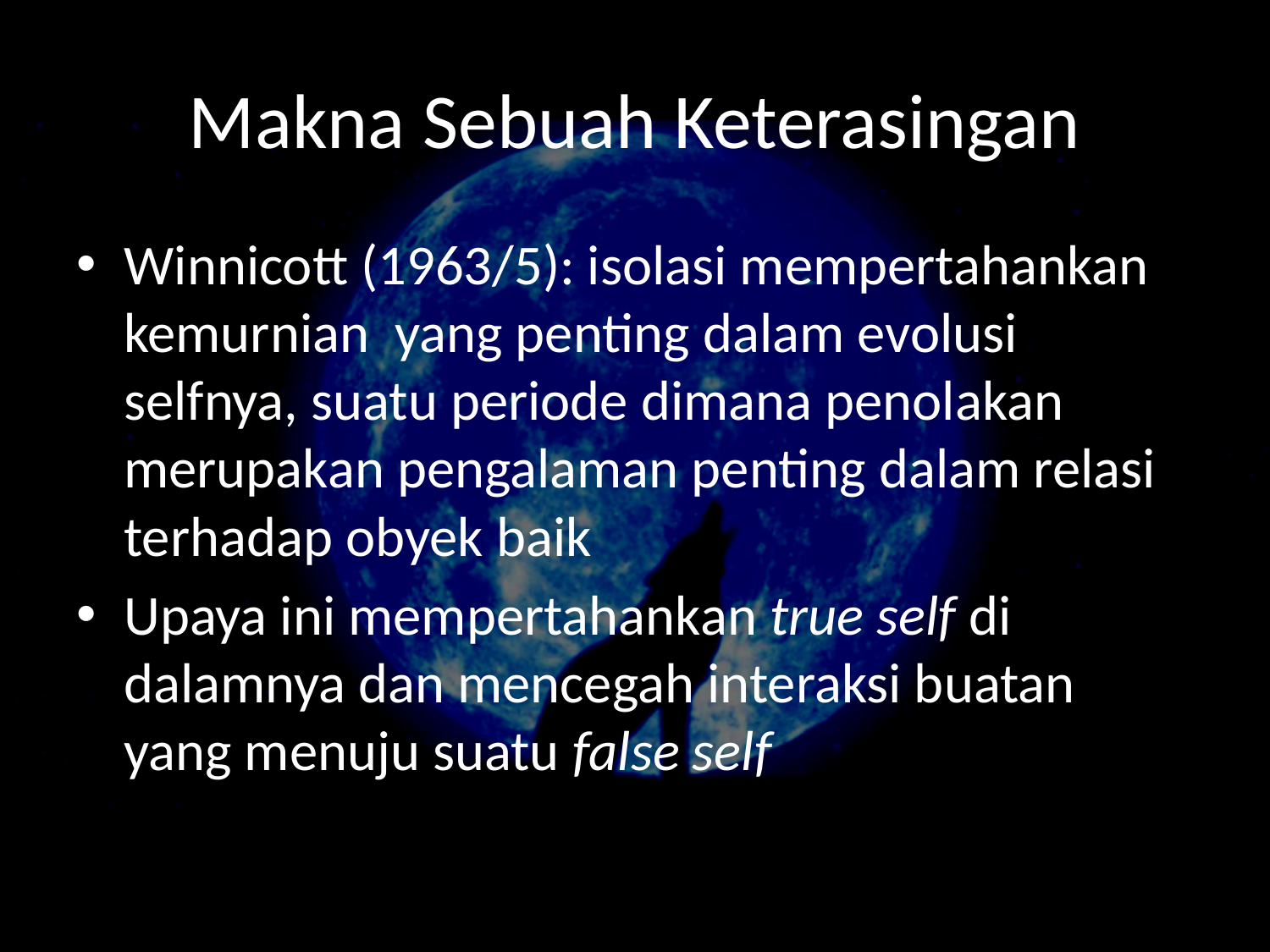

# Makna Sebuah Keterasingan
Winnicott (1963/5): isolasi mempertahankan kemurnian  yang penting dalam evolusi selfnya, suatu periode dimana penolakan merupakan pengalaman penting dalam relasi terhadap obyek baik
Upaya ini mempertahankan true self di dalamnya dan mencegah interaksi buatan yang menuju suatu false self